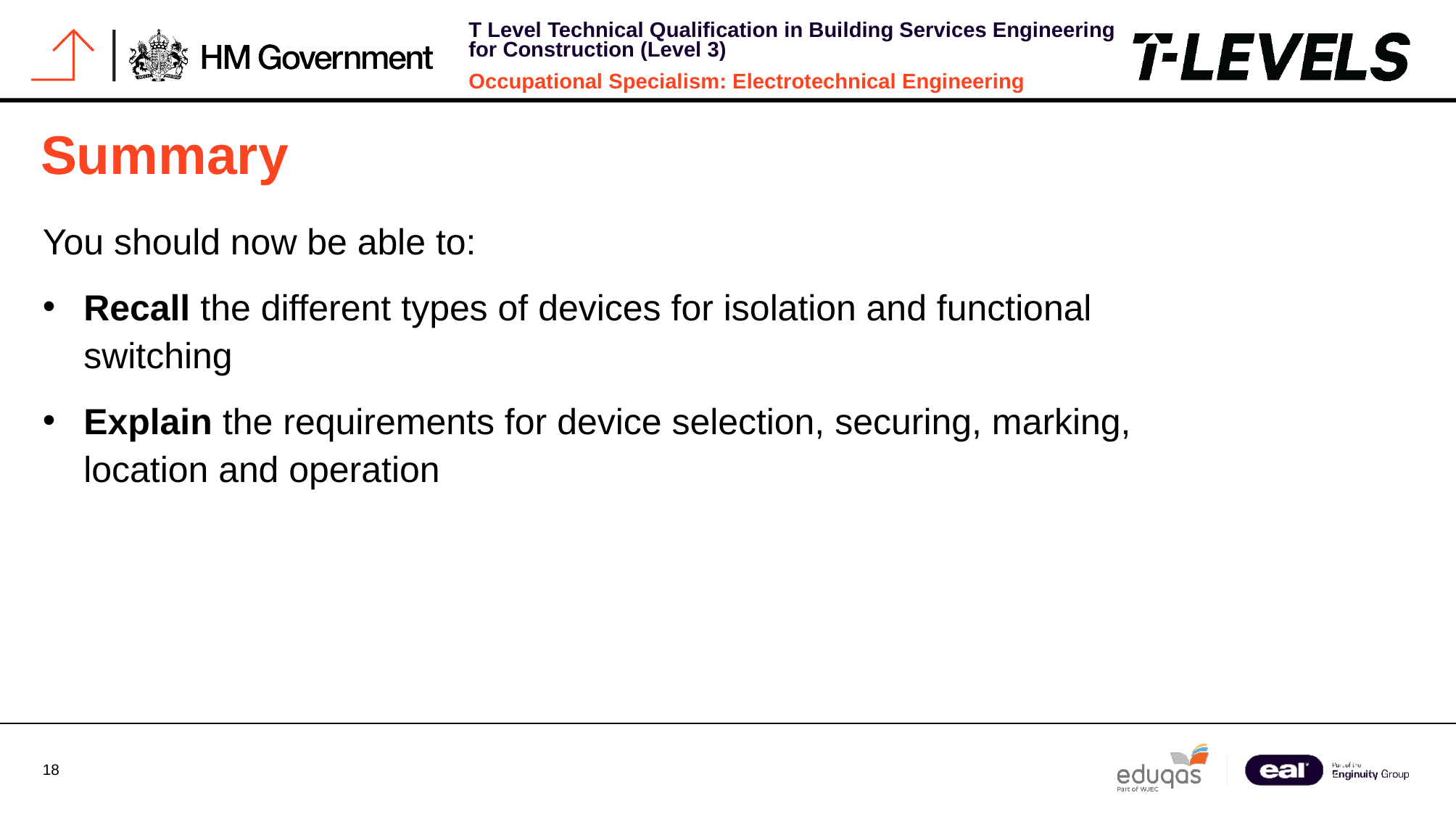

# Summary
You should now be able to:
Recall the different types of devices for isolation and functional switching
Explain the requirements for device selection, securing, marking, location and operation